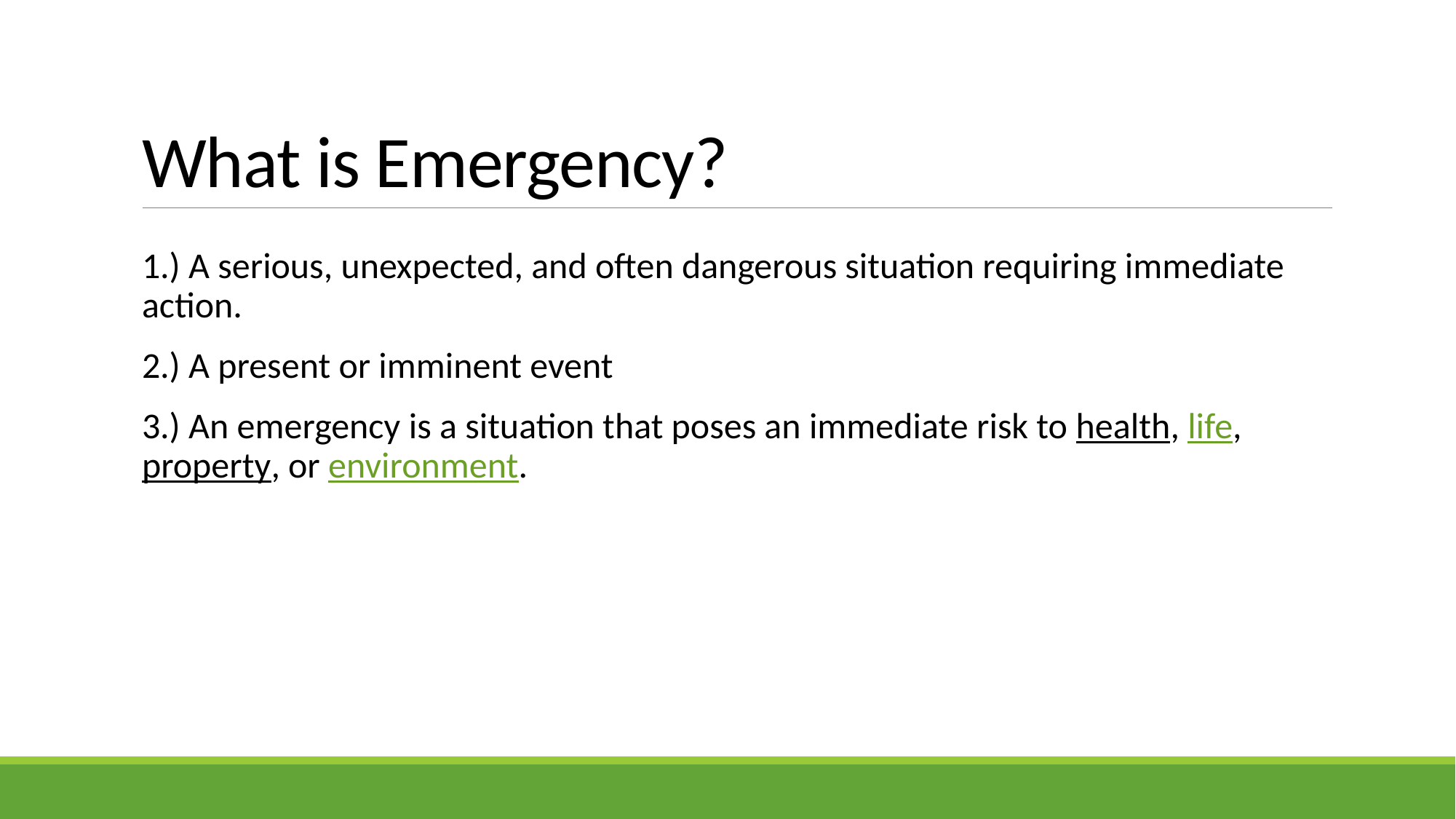

# What is Emergency?
1.) A serious, unexpected, and often dangerous situation requiring immediate action.
2.) A present or imminent event
3.) An emergency is a situation that poses an immediate risk to health, life, property, or environment.